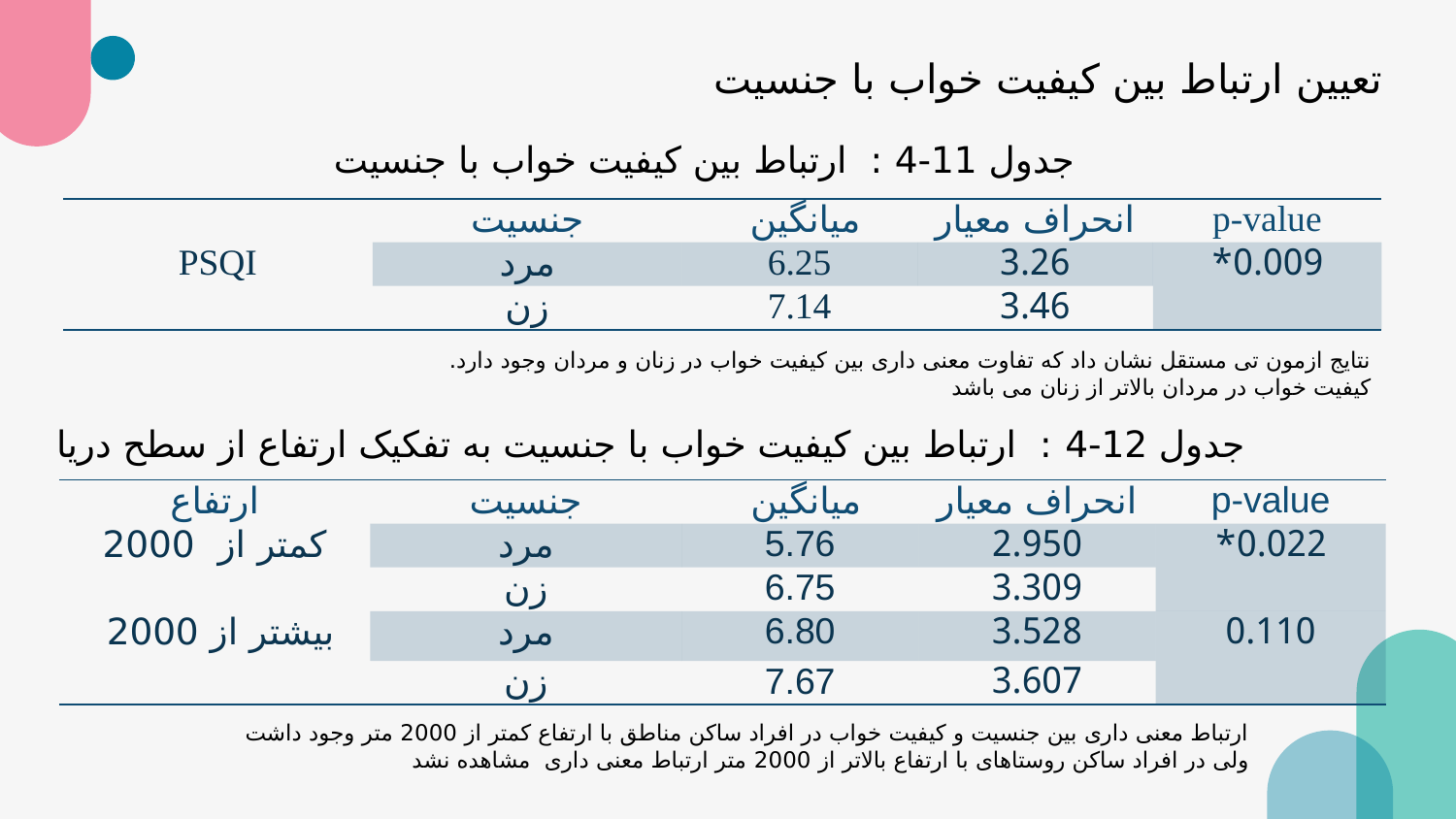

تعیین ارتباط بین کیفیت خواب با جنسیت
جدول 11-4 :  ارتباط بین کیفیت خواب با جنسیت
|  | جنسیت | میانگین | انحراف معیار | p-value |
| --- | --- | --- | --- | --- |
| PSQI | مرد | 6.25 | 3.26 | 0.009\* |
|  | زن | 7.14 | 3.46 |  |
نتایج ازمون تی مستقل نشان داد که تفاوت معنی داری بین کیفیت خواب در زنان و مردان وجود دارد.
کیفیت خواب در مردان بالاتر از زنان می باشد
جدول 12-4 :  ارتباط بین کیفیت خواب با جنسیت به تفکیک ارتفاع از سطح دریا
| ارتفاع | جنسیت | میانگین | انحراف معیار | p-value |
| --- | --- | --- | --- | --- |
| کمتر از 2000 | مرد | 5.76 | 2.950 | 0.022\* |
|  | زن | 6.75 | 3.309 |  |
| بیشتر از 2000 | مرد | 6.80 | 3.528 | 0.110 |
|  | زن | 7.67 | 3.607 |  |
ارتباط معنی داری بین جنسیت و کیفیت خواب در افراد ساکن مناطق با ارتفاع کمتر از 2000 متر وجود داشت
ولی در افراد ساکن روستاهای با ارتفاع بالاتر از 2000 متر ارتباط معنی داری  مشاهده نشد